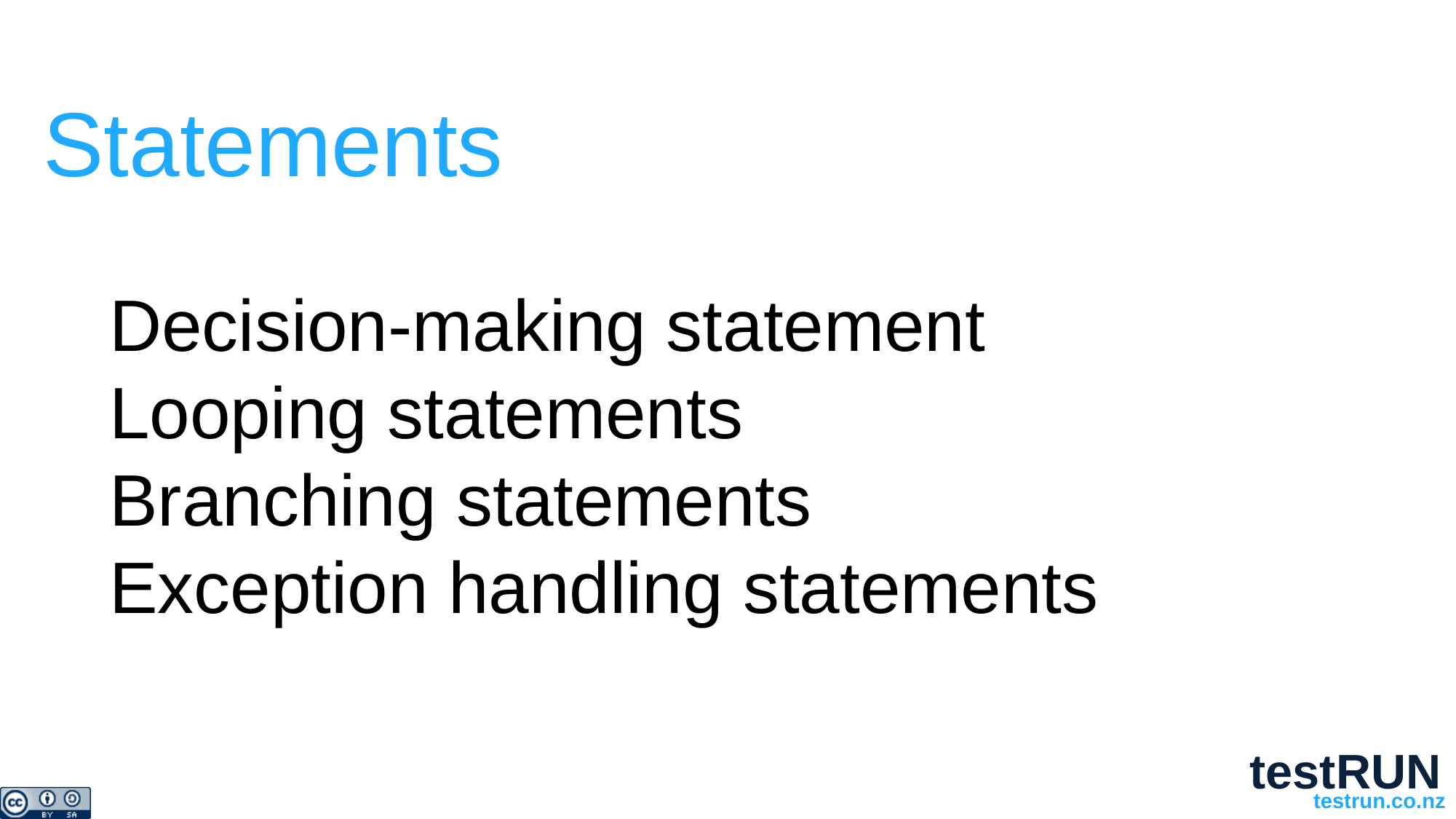

Statements
Decision-making statement
Looping statements
Branching statements
Exception handling statements